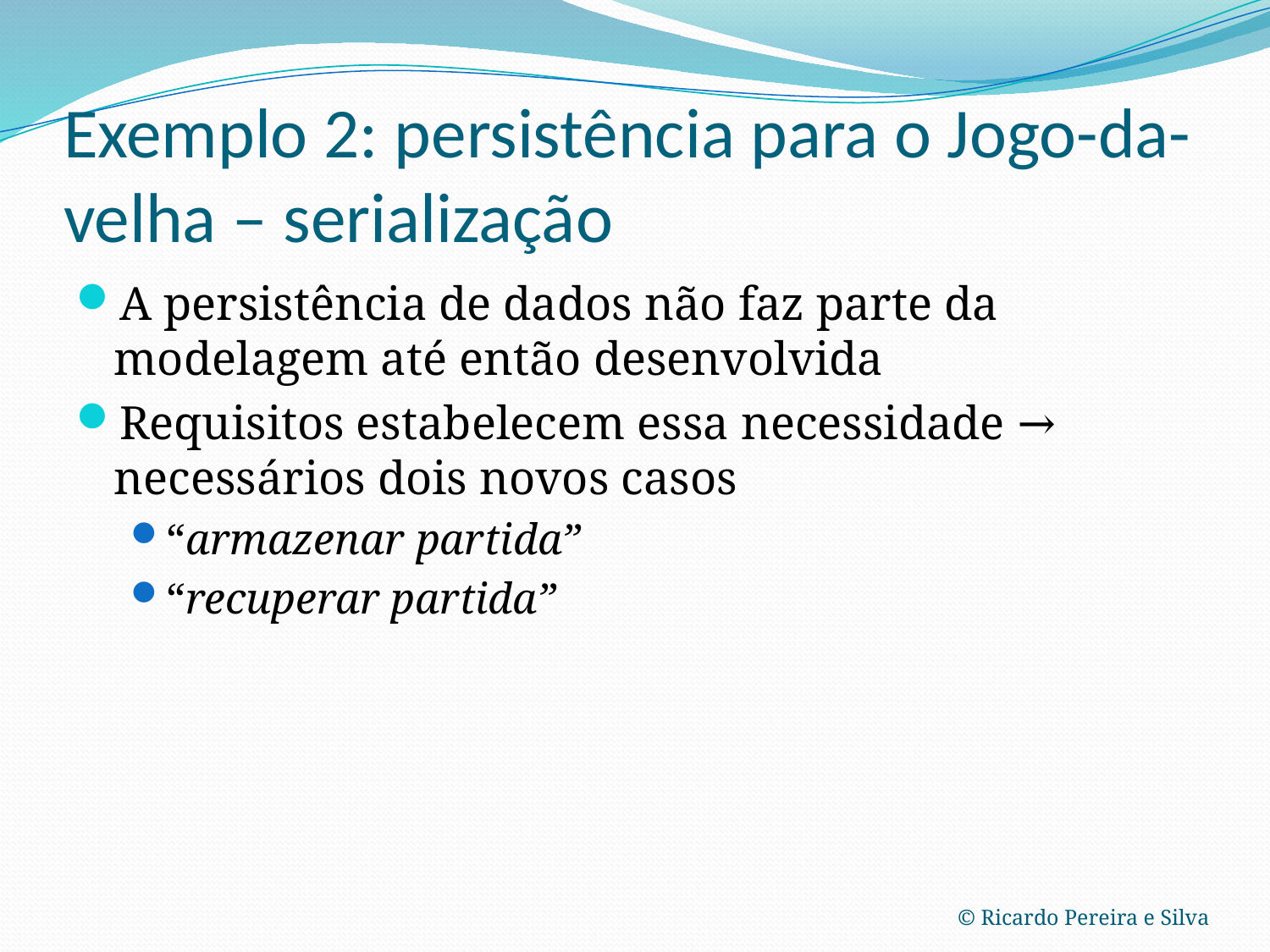

# Exemplo 2: persistência para o Jogo-da-velha – serialização
A persistência de dados não faz parte da modelagem até então desenvolvida
Requisitos estabelecem essa necessidade → necessários dois novos casos
“armazenar partida”
“recuperar partida”
© Ricardo Pereira e Silva